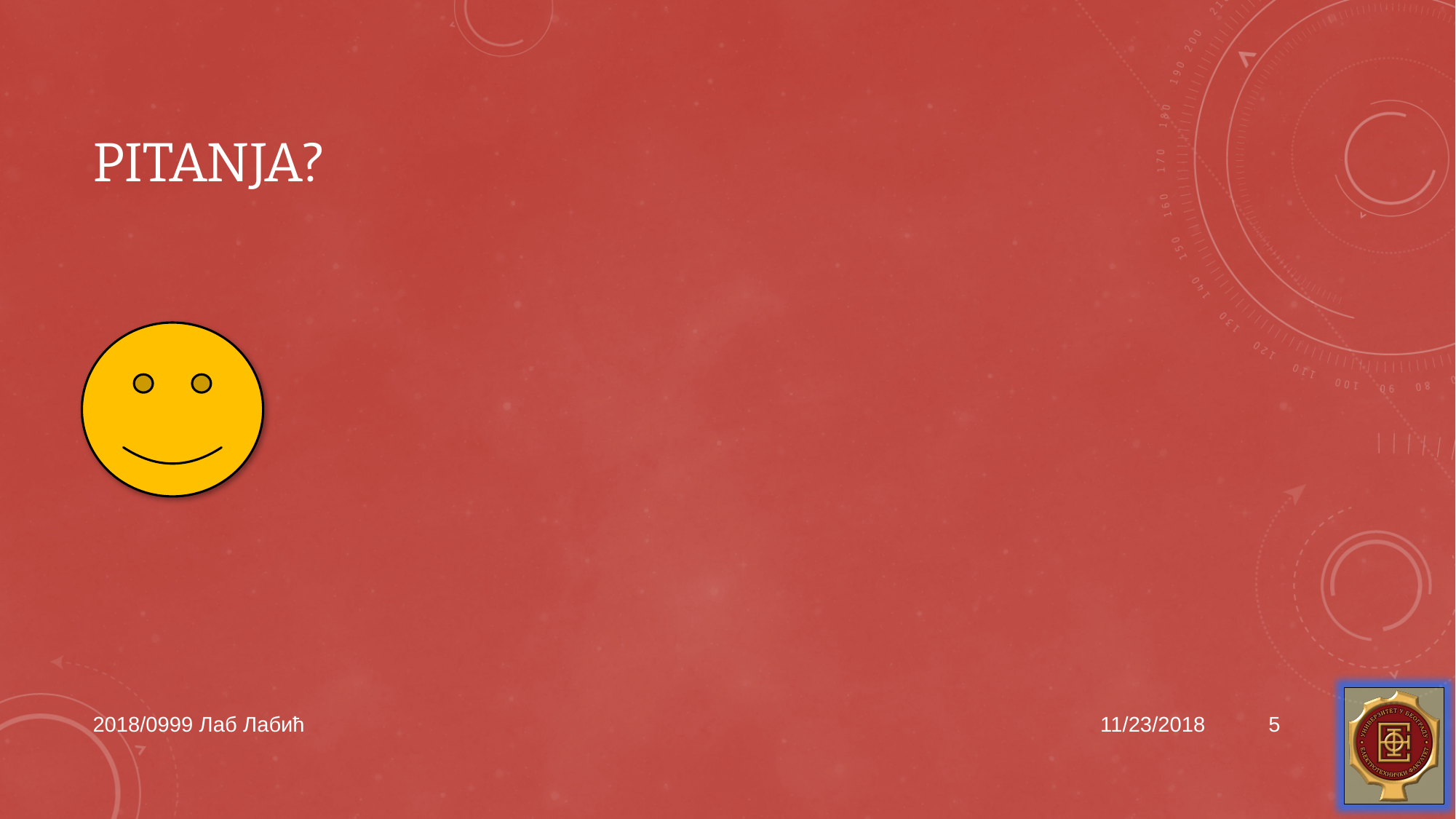

# Pitanja?

2018/0999 Лаб Лабић
11/23/2018
5